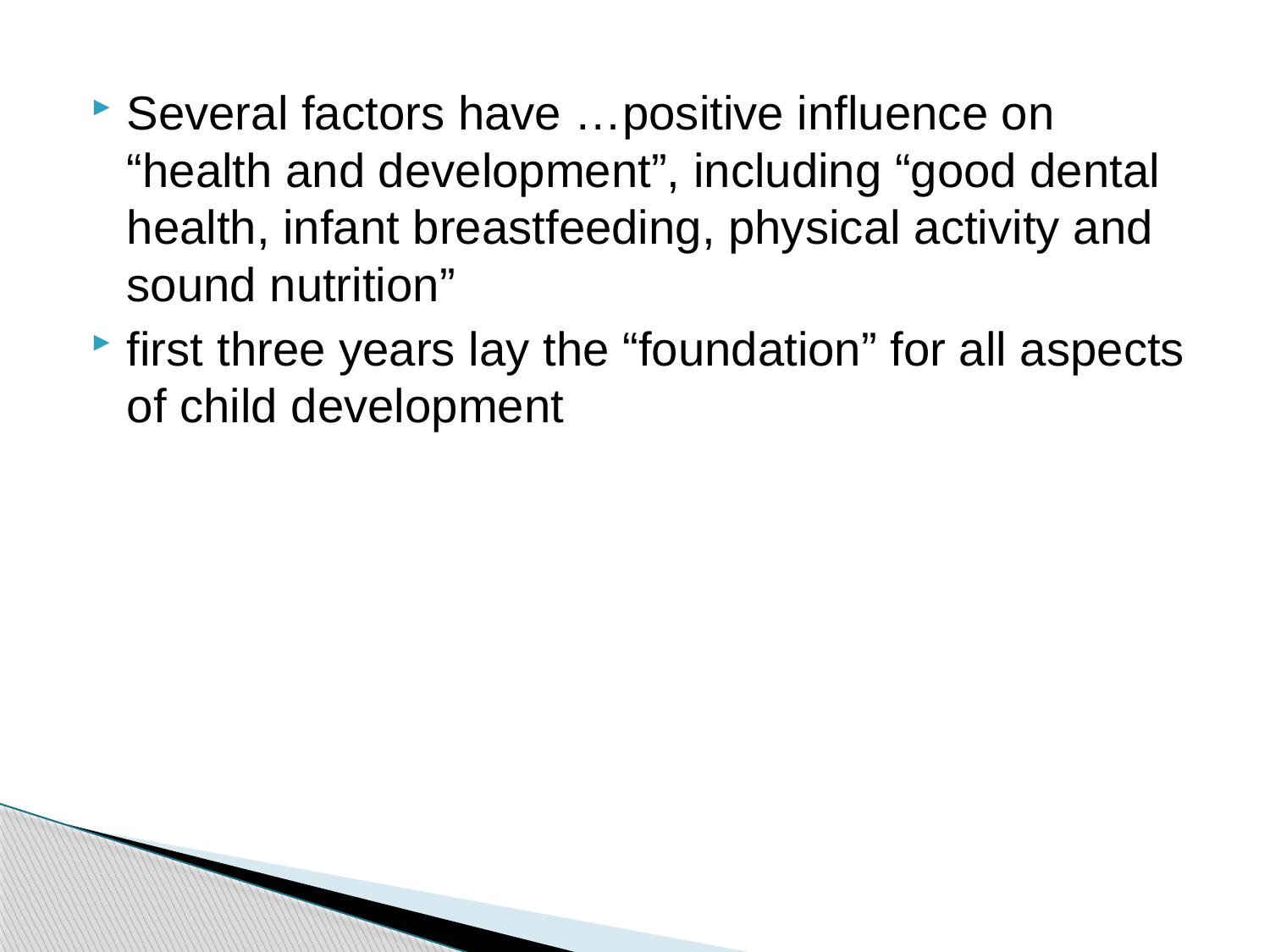

Several factors have …positive influence on “health and development”, including “good dental health, infant breastfeeding, physical activity and sound nutrition”
first three years lay the “foundation” for all aspects of child development